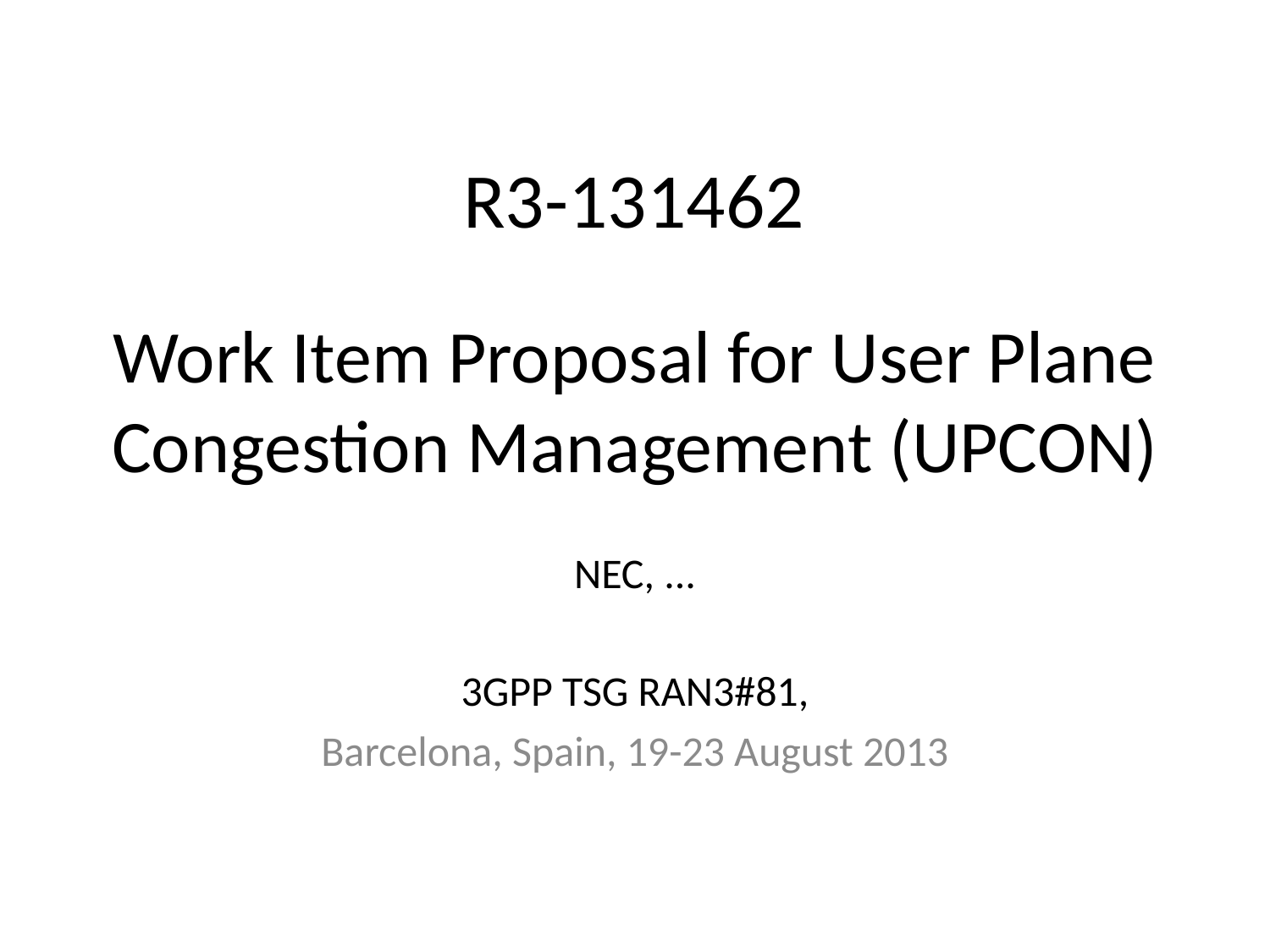

R3-131462
# Work Item Proposal for User Plane Congestion Management (UPCON)
NEC, ...

3GPP TSG RAN3#81,
Barcelona, Spain, 19-23 August 2013